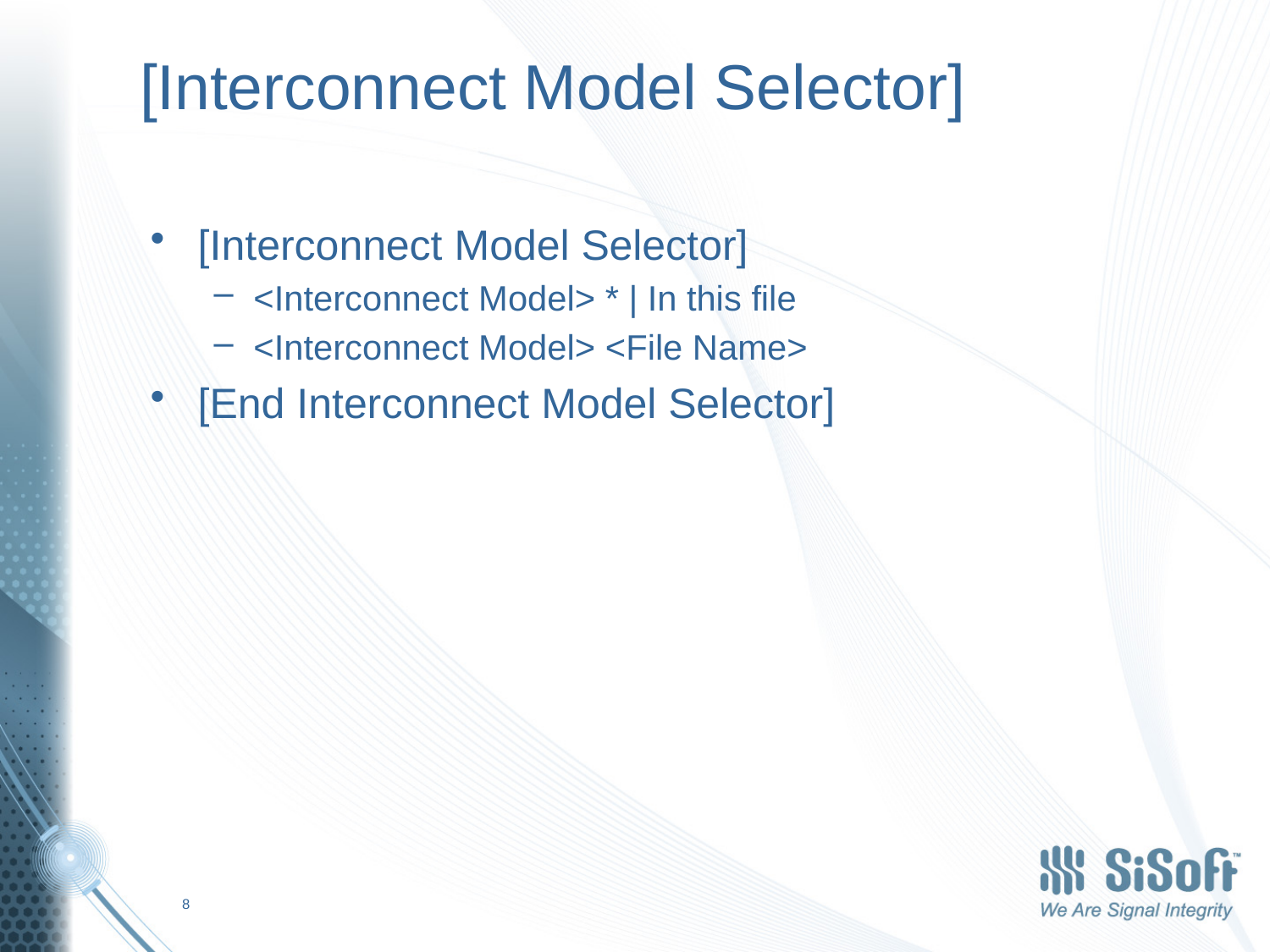

# [Interconnect Model Selector]
[Interconnect Model Selector]
<Interconnect Model> * | In this file
<Interconnect Model> <File Name>
[End Interconnect Model Selector]

8